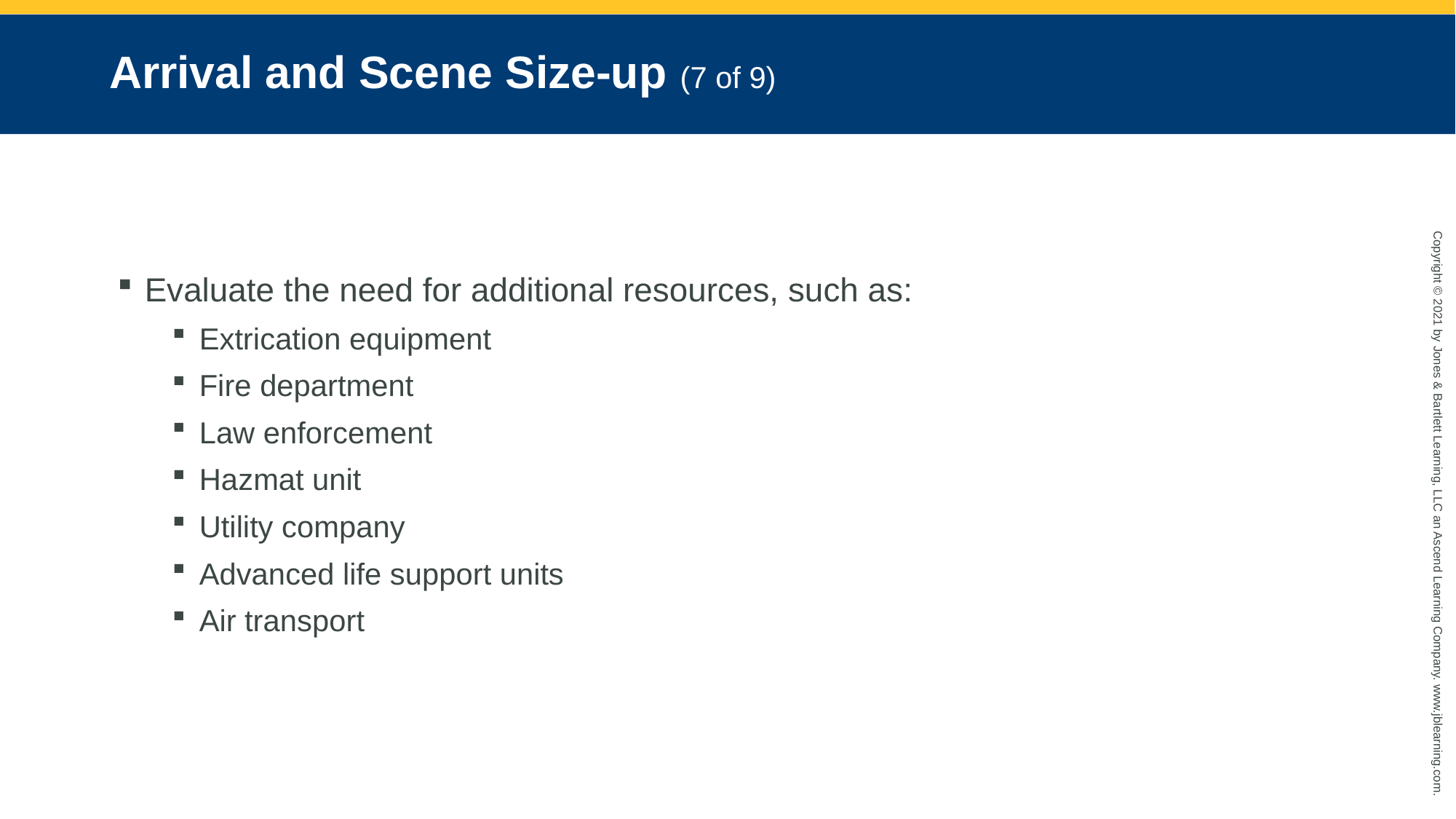

# Arrival and Scene Size-up (7 of 9)
Evaluate the need for additional resources, such as:
Extrication equipment
Fire department
Law enforcement
Hazmat unit
Utility company
Advanced life support units
Air transport